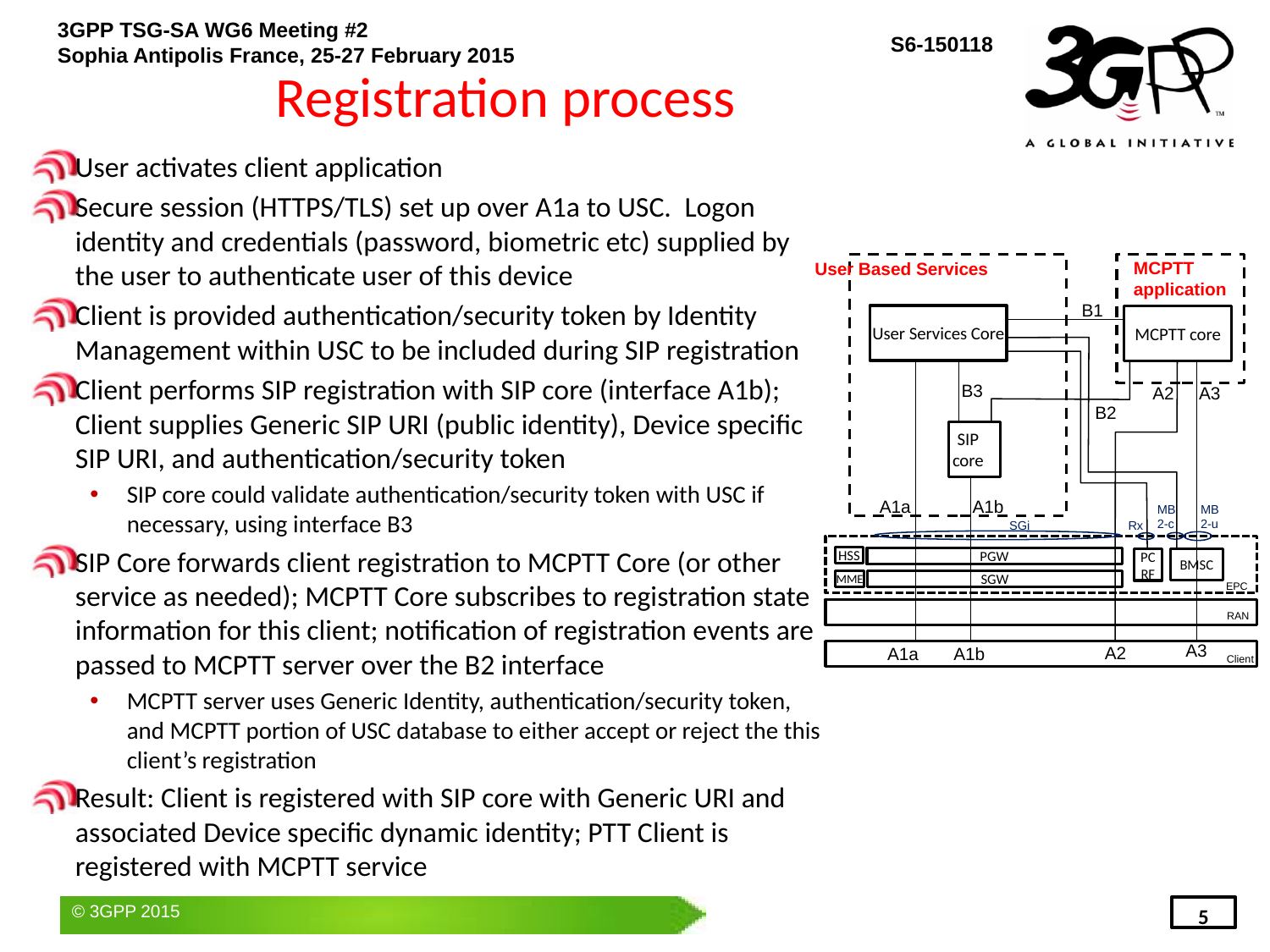

Registration process
User activates client application
Secure session (HTTPS/TLS) set up over A1a to USC.  Logon identity and credentials (password, biometric etc) supplied by the user to authenticate user of this device
Client is provided authentication/security token by Identity Management within USC to be included during SIP registration
Client performs SIP registration with SIP core (interface A1b); Client supplies Generic SIP URI (public identity), Device specific SIP URI, and authentication/security token
SIP core could validate authentication/security token with USC if necessary, using interface B3
SIP Core forwards client registration to MCPTT Core (or other service as needed); MCPTT Core subscribes to registration state information for this client; notification of registration events are passed to MCPTT server over the B2 interface
MCPTT server uses Generic Identity, authentication/security token, and MCPTT portion of USC database to either accept or reject the this client’s registration
Result: Client is registered with SIP core with Generic URI and associated Device specific dynamic identity; PTT Client is registered with MCPTT service
MCPTT
application
User Based Services

B1
User Services Core
MCPTT core

B3
A2
A3
B2
SIP core
A1a
A1b
MB 2-c
MB 2-u
Rx
SGi

HSS
PGW
BMSC
PC
RF
SGW
MME
EPC

RAN
A3
A2
A1a
A1b

Client